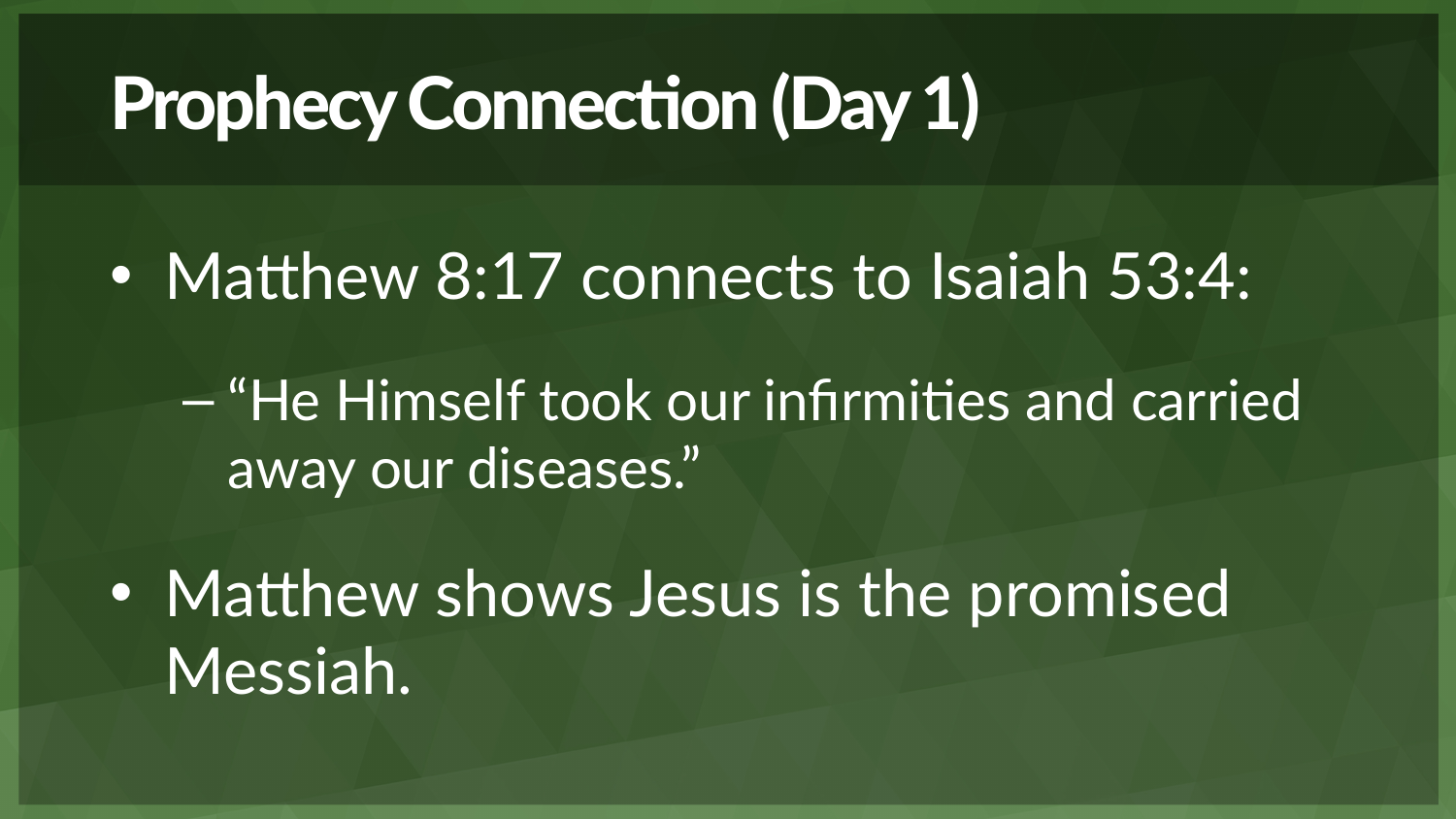

# Prophecy Connection (Day 1)
Matthew 8:17 connects to Isaiah 53:4:
“He Himself took our infirmities and carried away our diseases.”
Matthew shows Jesus is the promised Messiah.